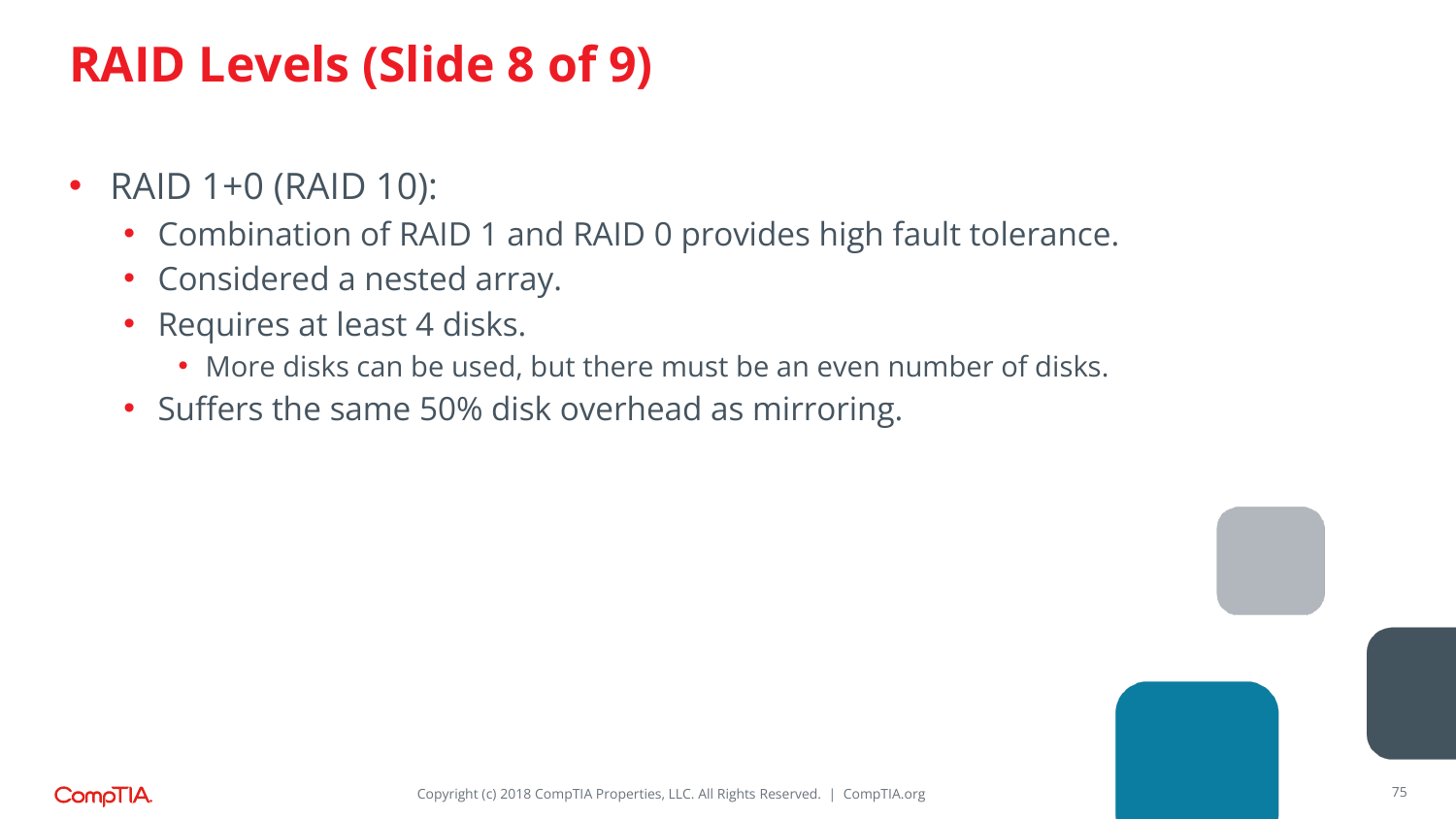

# RAID Levels (Slide 8 of 9)
RAID 1+0 (RAID 10):
Combination of RAID 1 and RAID 0 provides high fault tolerance.
Considered a nested array.
Requires at least 4 disks.
More disks can be used, but there must be an even number of disks.
Suffers the same 50% disk overhead as mirroring.
75